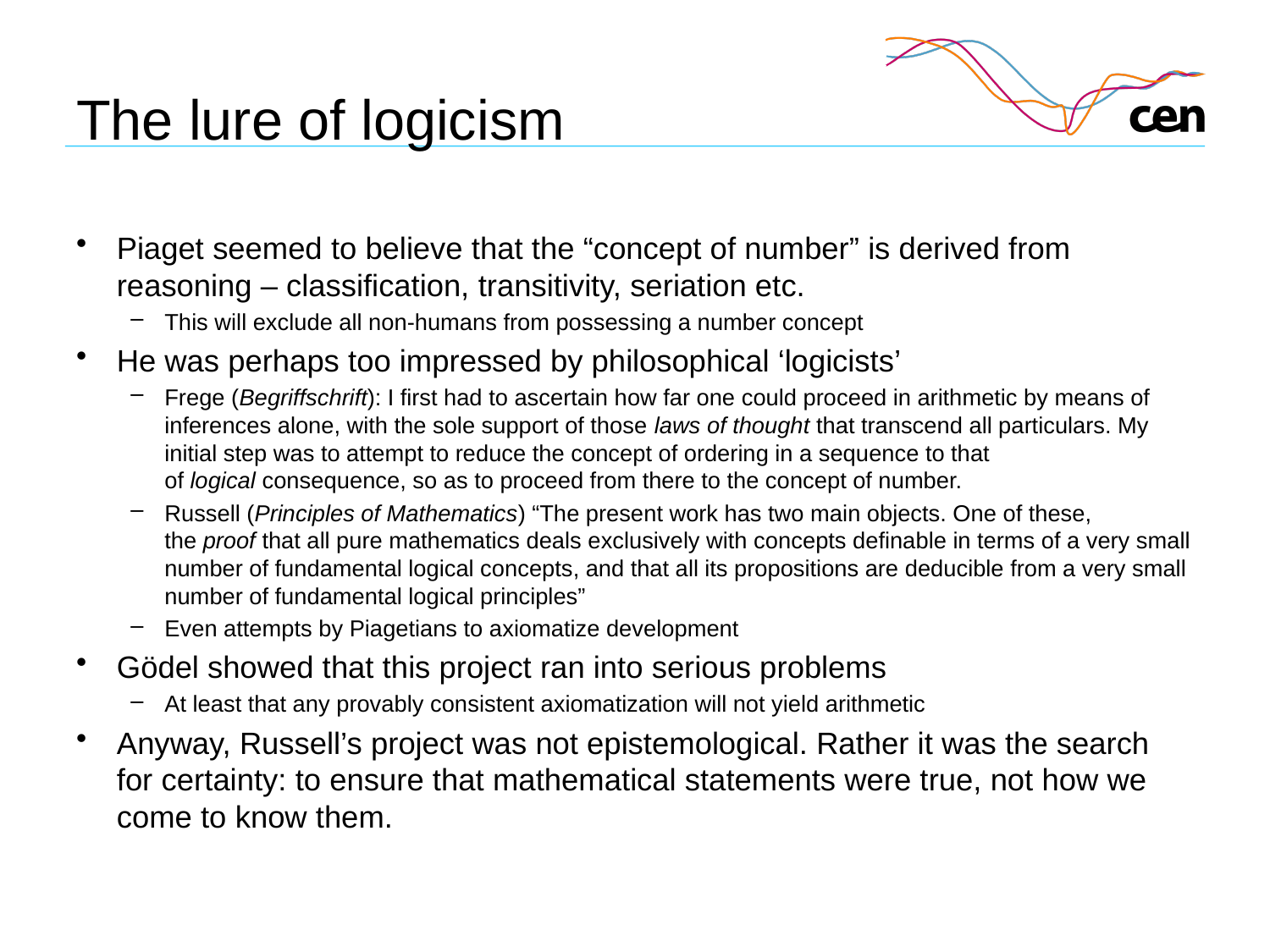

# The lure of logicism
Piaget seemed to believe that the “concept of number” is derived from reasoning – classification, transitivity, seriation etc.
This will exclude all non-humans from possessing a number concept
He was perhaps too impressed by philosophical ‘logicists’
Frege (Begriffschrift): I first had to ascertain how far one could proceed in arithmetic by means of inferences alone, with the sole support of those laws of thought that transcend all particulars. My initial step was to attempt to reduce the concept of ordering in a sequence to that of logical consequence, so as to proceed from there to the concept of number.
Russell (Principles of Mathematics) “The present work has two main objects. One of these, the proof that all pure mathematics deals exclusively with concepts definable in terms of a very small number of fundamental logical concepts, and that all its propositions are deducible from a very small number of fundamental logical principles”
Even attempts by Piagetians to axiomatize development
Gödel showed that this project ran into serious problems
At least that any provably consistent axiomatization will not yield arithmetic
Anyway, Russell’s project was not epistemological. Rather it was the search for certainty: to ensure that mathematical statements were true, not how we come to know them.